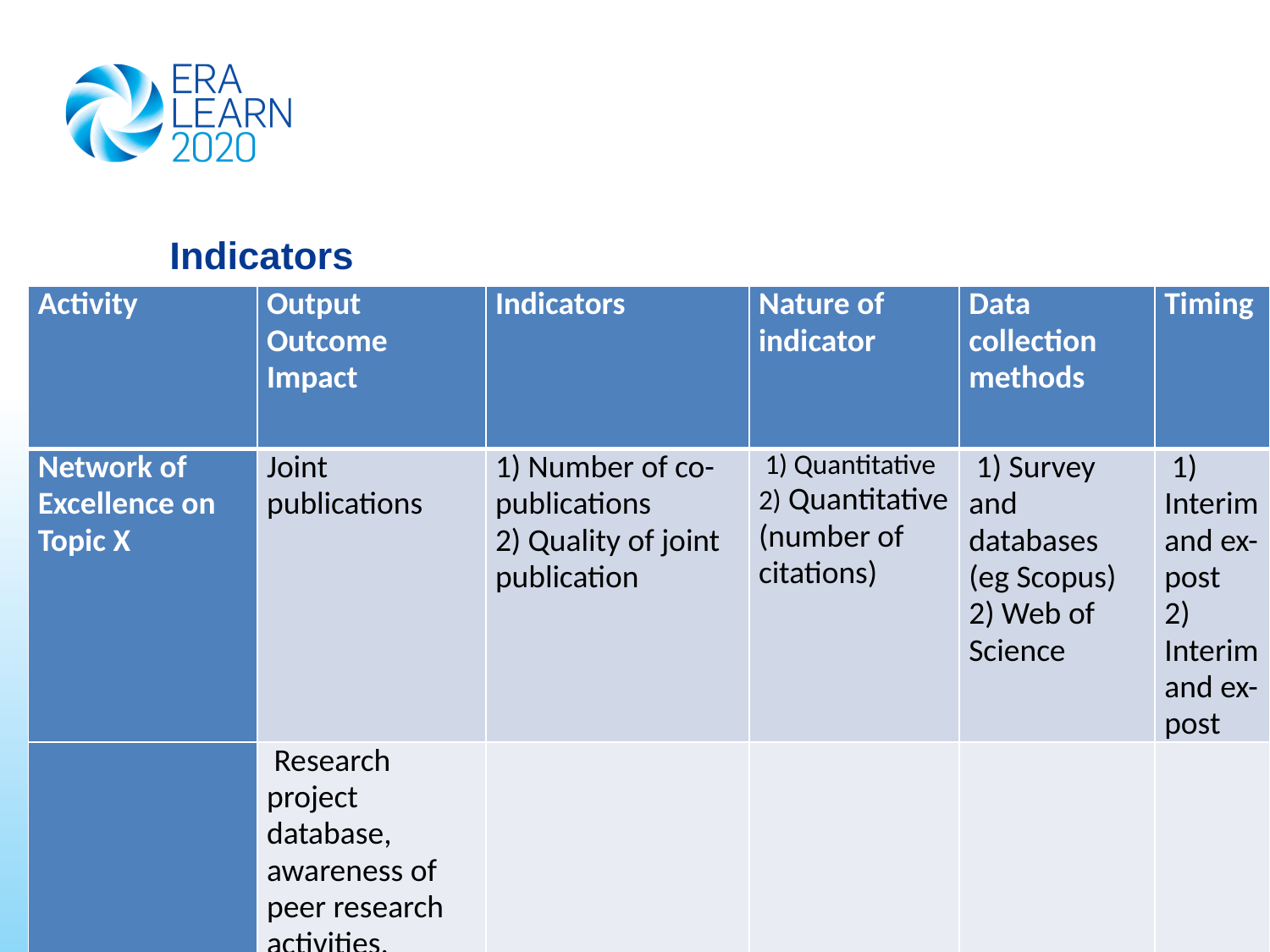

# Indicators
| Activity | Output Outcome Impact | Indicators | Nature of indicator | Data collection methods | Timing |
| --- | --- | --- | --- | --- | --- |
| Network of Excellence on Topic X | Joint publications | 1) Number of co-publications 2) Quality of joint publication | 1) Quantitative 2) Quantitative (number of citations) | 1) Survey and databases (eg Scopus) 2) Web of Science | 1) Interim and ex-post 2) Interim and ex-post |
|  | Research project database, awareness of peer research activities, identify gaps, common priorities, less duplication, |  |  |  |  |
|  |  |  |  |  |  |
|  |  |  |  |  |  |
|  |  |  |  |  |  |